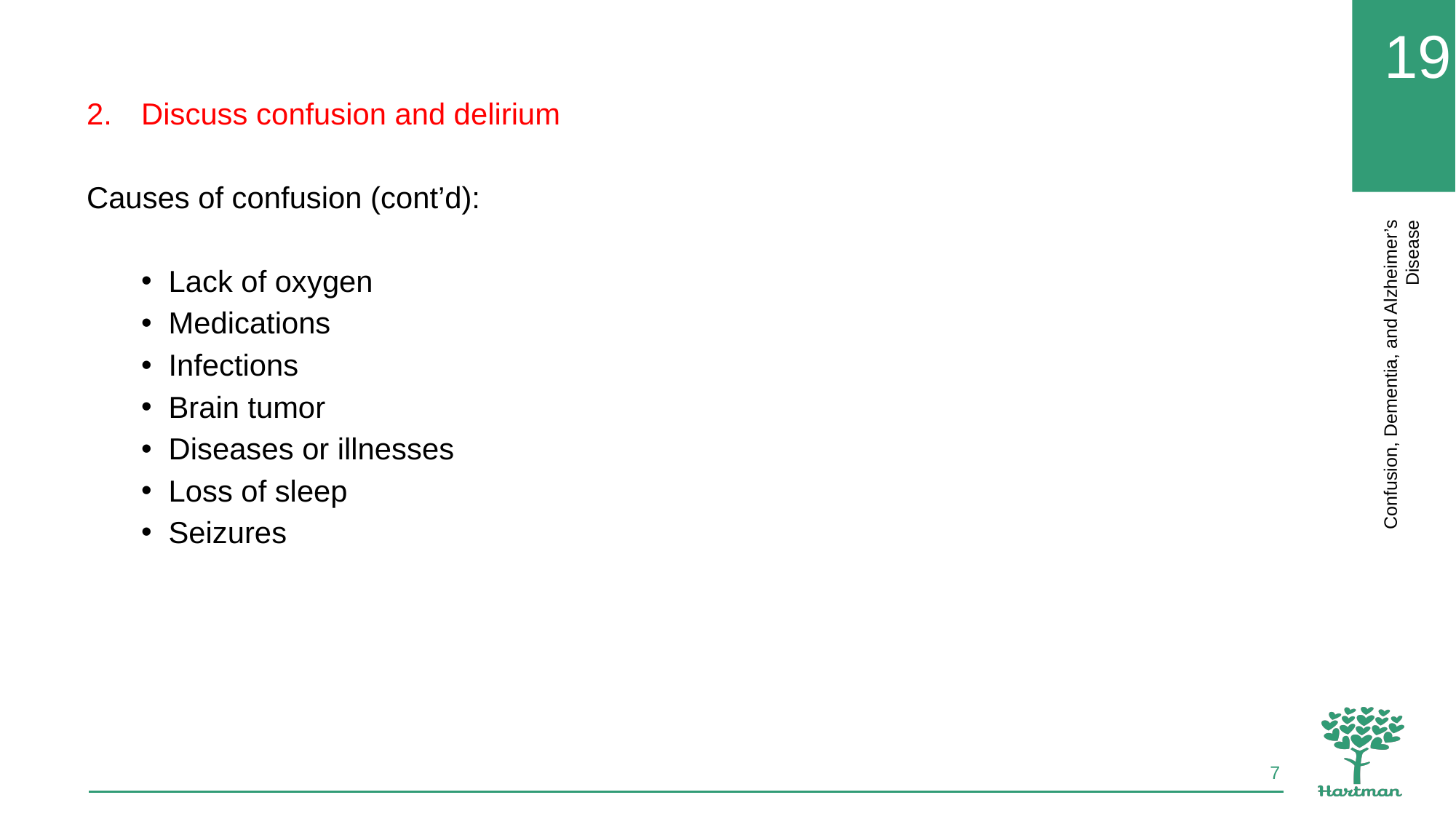

Discuss confusion and delirium

Causes of confusion (cont’d):

Lack of oxygen
Medications
Infections
Brain tumor
Diseases or illnesses
Loss of sleep
Seizures
7